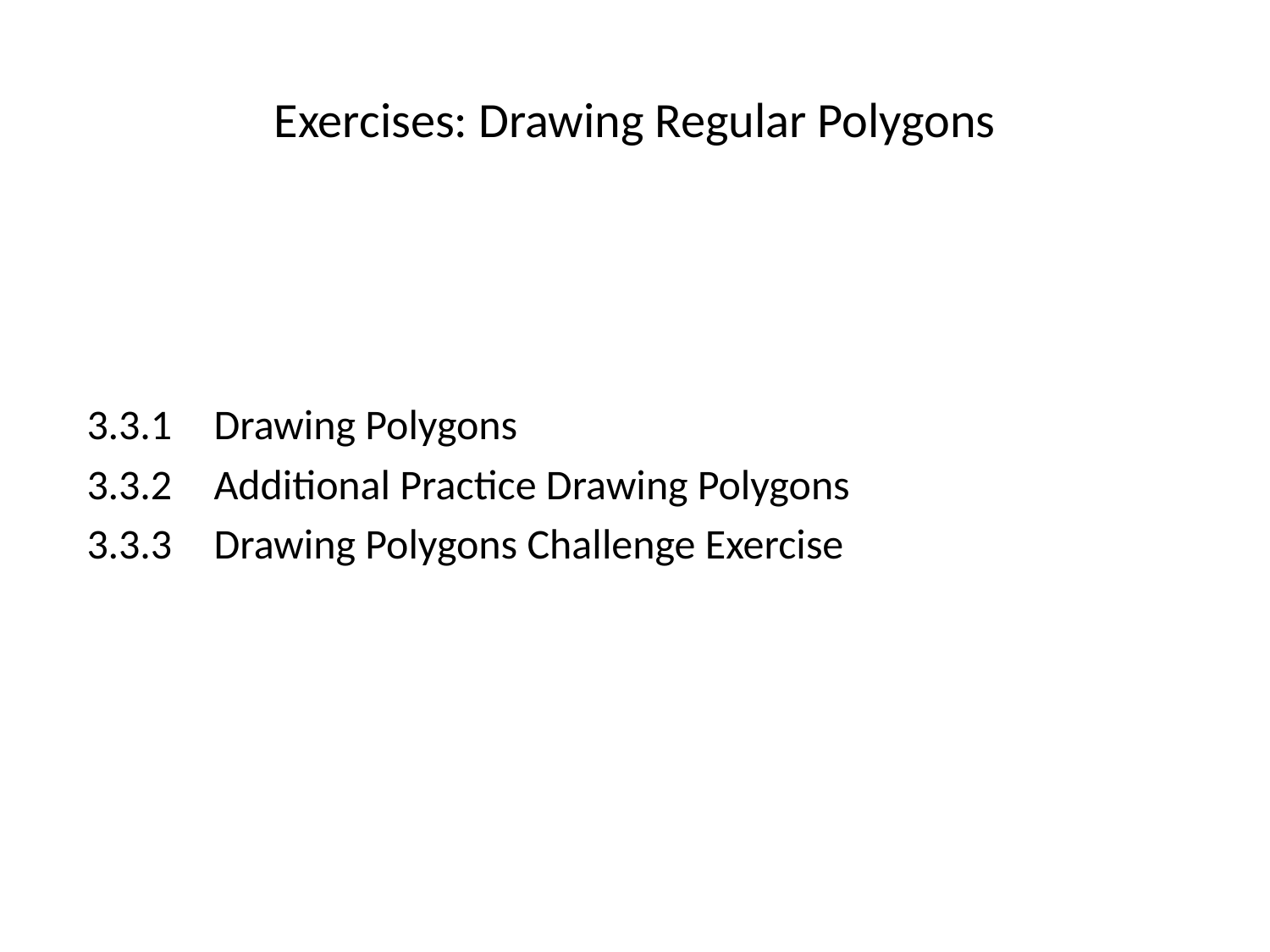

# Exercises: Drawing Regular Polygons
3.3.1	Drawing Polygons
3.3.2	Additional Practice Drawing Polygons
3.3.3	Drawing Polygons Challenge Exercise